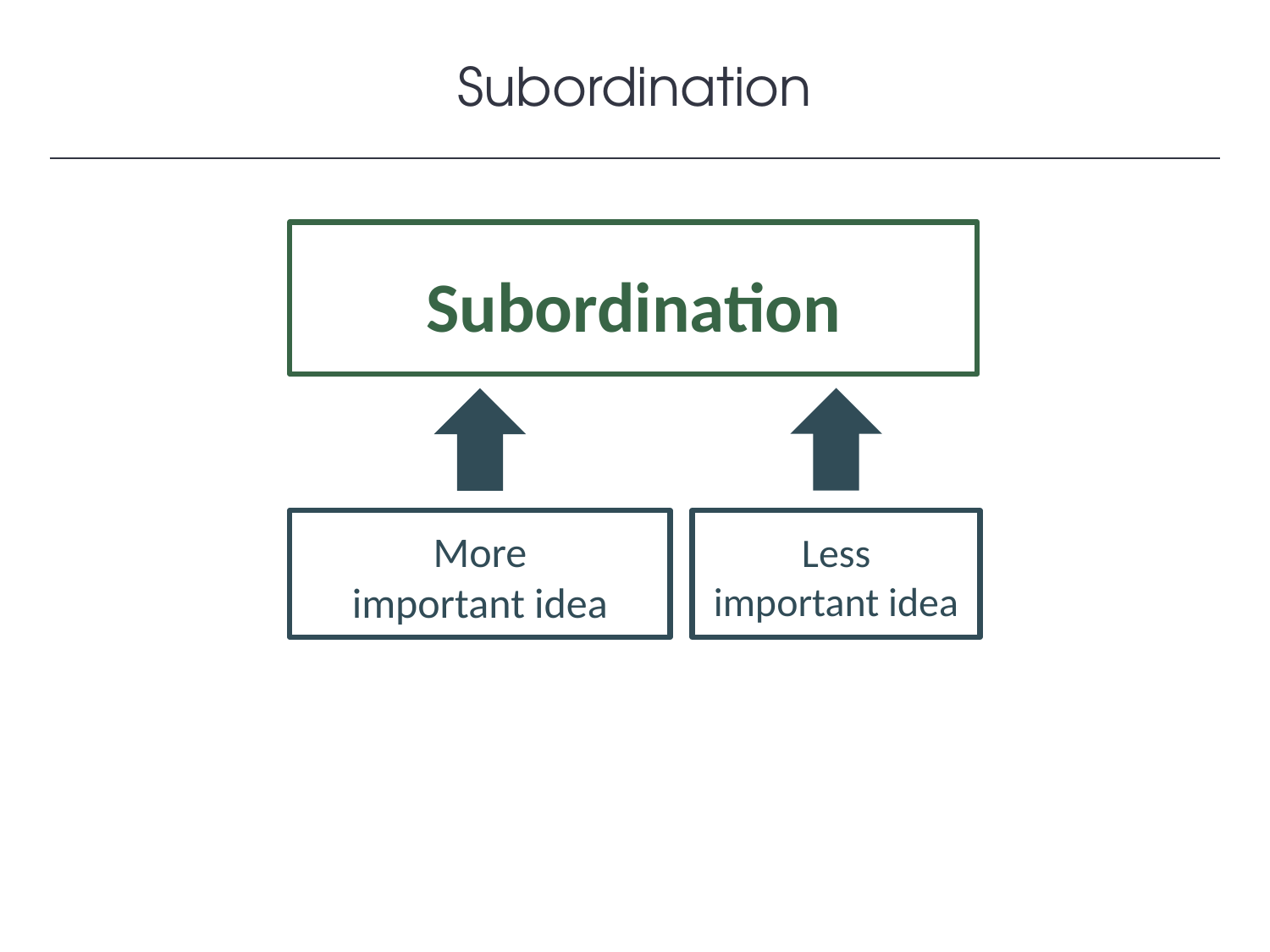

Subordination
HAWKES LEARNING

Subordination

More important idea
Less
important idea